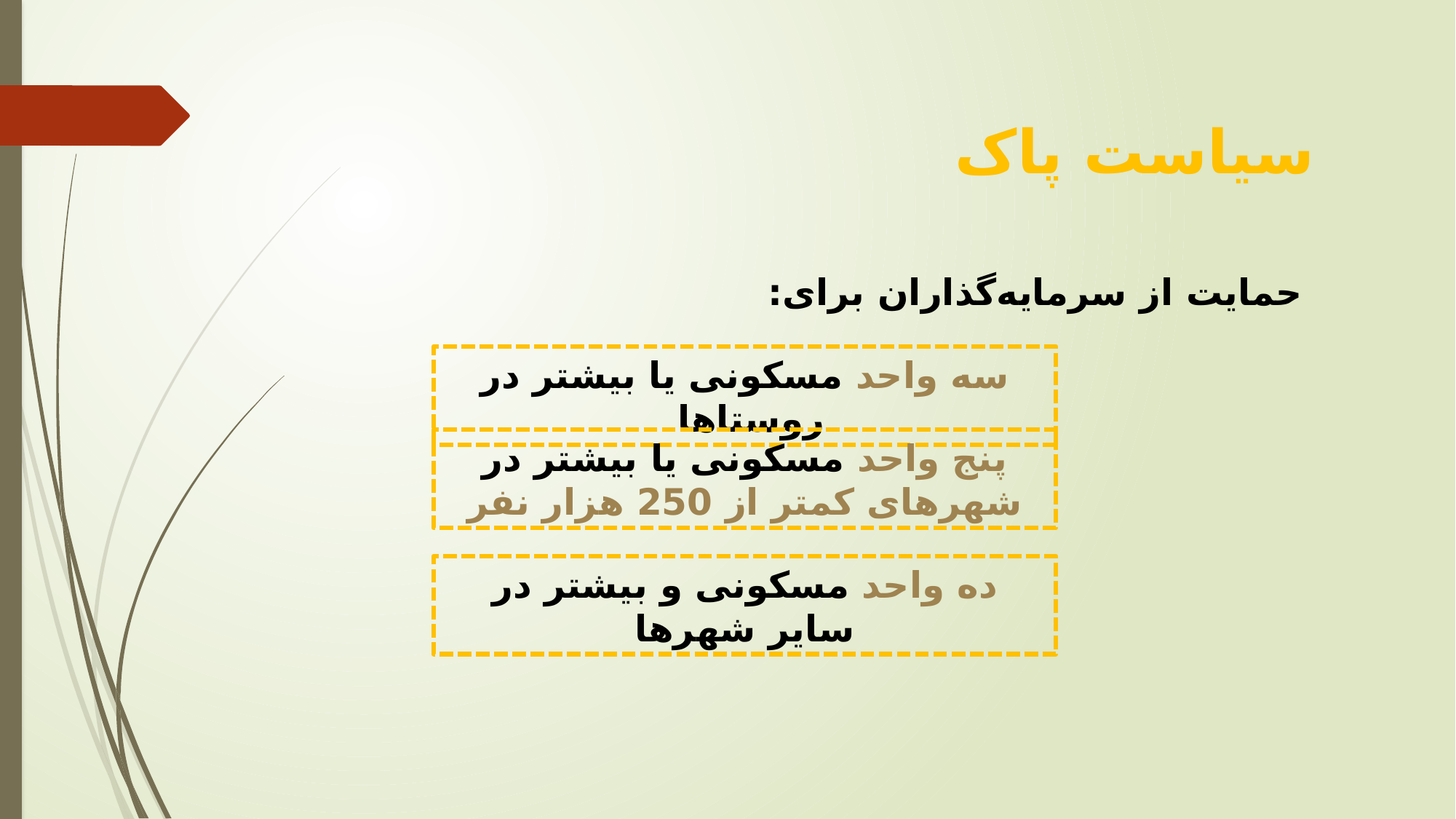

سیاست پاک
حمایت از سرمایه‌گذاران برای:
سه واحد مسکونی یا بیشتر در روستاها
پنج واحد مسکونی یا بیشتر در شهرهای کمتر از 250 هزار نفر
ده واحد مسکونی و بیشتر در سایر شهرها